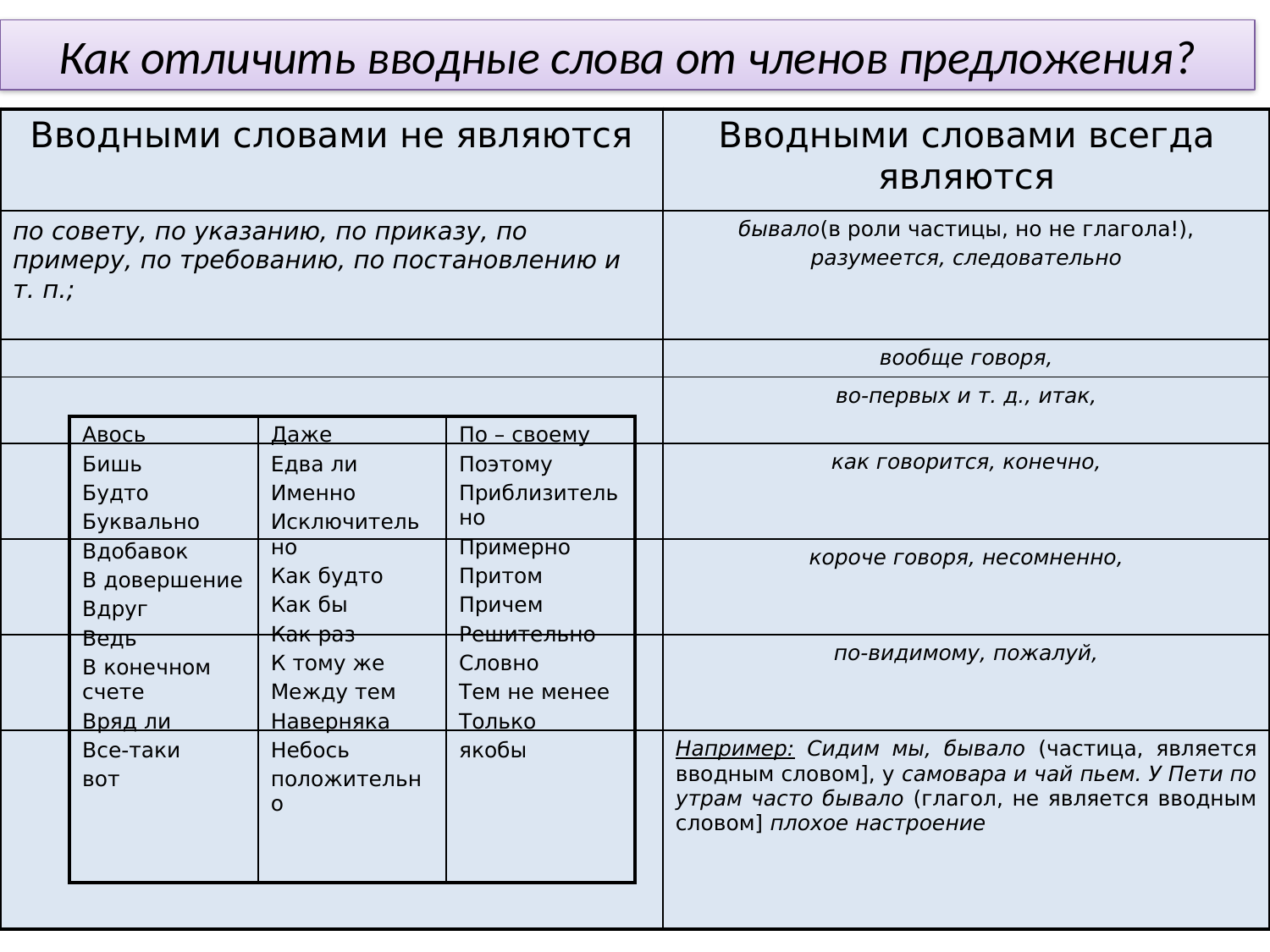

# Как отличить вводные слова от членов предложения?
| Вводными словами не являются | Вводными словами всегда являются |
| --- | --- |
| по совету, по указанию, по приказу, по примеру, по требованию, по постановлению и т. п.; | бывало(в роли частицы, но не глагола!), разумеется, следовательно |
|  | вообще говоря, |
|  | во-первых и т. д., итак, |
|  | как говорится, конечно, |
|  | короче говоря, несомненно, |
|  | по-видимому, пожалуй, |
|  | Например: Сидим мы, бывало (частица, является вводным словом], у самовара и чай пьем. У Пети по утрам часто бывало (глагол, не является вводным словом] плохое настроение |
| Авось Бишь Будто Буквально Вдобавок В довершение Вдруг Ведь В конечном счете Вряд ли Все-таки вот | Даже Едва ли Именно Исключительно Как будто Как бы Как раз К тому же Между тем Наверняка Небось положительно | По – своему Поэтому Приблизительно Примерно Притом Причем Решительно Словно Тем не менее Только якобы |
| --- | --- | --- |